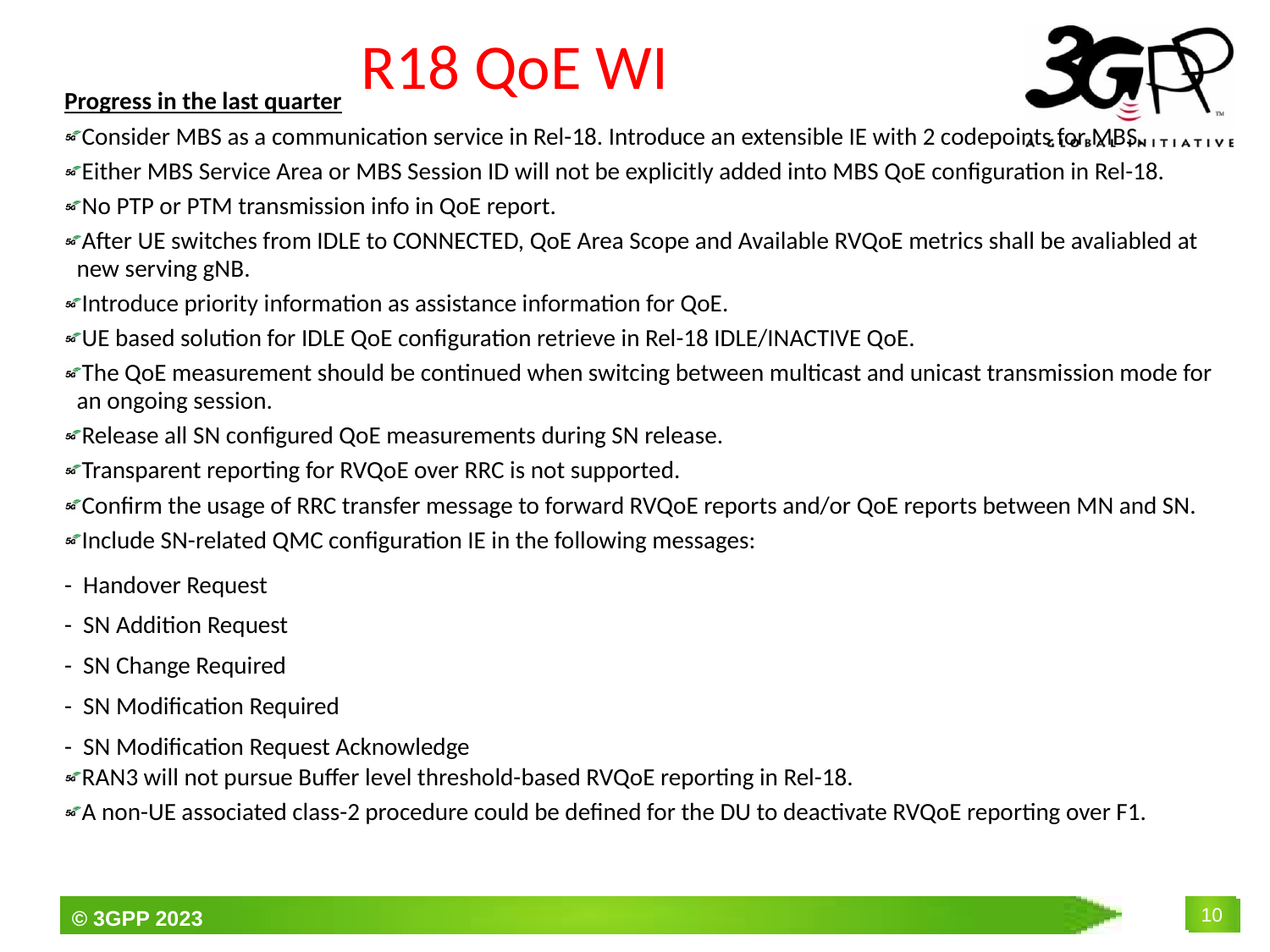

# R18 QoE WI
Progress in the last quarter
Consider MBS as a communication service in Rel-18. Introduce an extensible IE with 2 codepoints for MBS.
Either MBS Service Area or MBS Session ID will not be explicitly added into MBS QoE configuration in Rel-18.
No PTP or PTM transmission info in QoE report.
After UE switches from IDLE to CONNECTED, QoE Area Scope and Available RVQoE metrics shall be avaliabled at new serving gNB.
Introduce priority information as assistance information for QoE.
UE based solution for IDLE QoE configuration retrieve in Rel-18 IDLE/INACTIVE QoE.
The QoE measurement should be continued when switcing between multicast and unicast transmission mode for an ongoing session.
Release all SN configured QoE measurements during SN release.
Transparent reporting for RVQoE over RRC is not supported.
Confirm the usage of RRC transfer message to forward RVQoE reports and/or QoE reports between MN and SN.
Include SN-related QMC configuration IE in the following messages:
-  Handover Request
-  SN Addition Request
-  SN Change Required
-  SN Modification Required
-  SN Modification Request Acknowledge
RAN3 will not pursue Buffer level threshold-based RVQoE reporting in Rel-18.
A non-UE associated class-2 procedure could be defined for the DU to deactivate RVQoE reporting over F1.

10